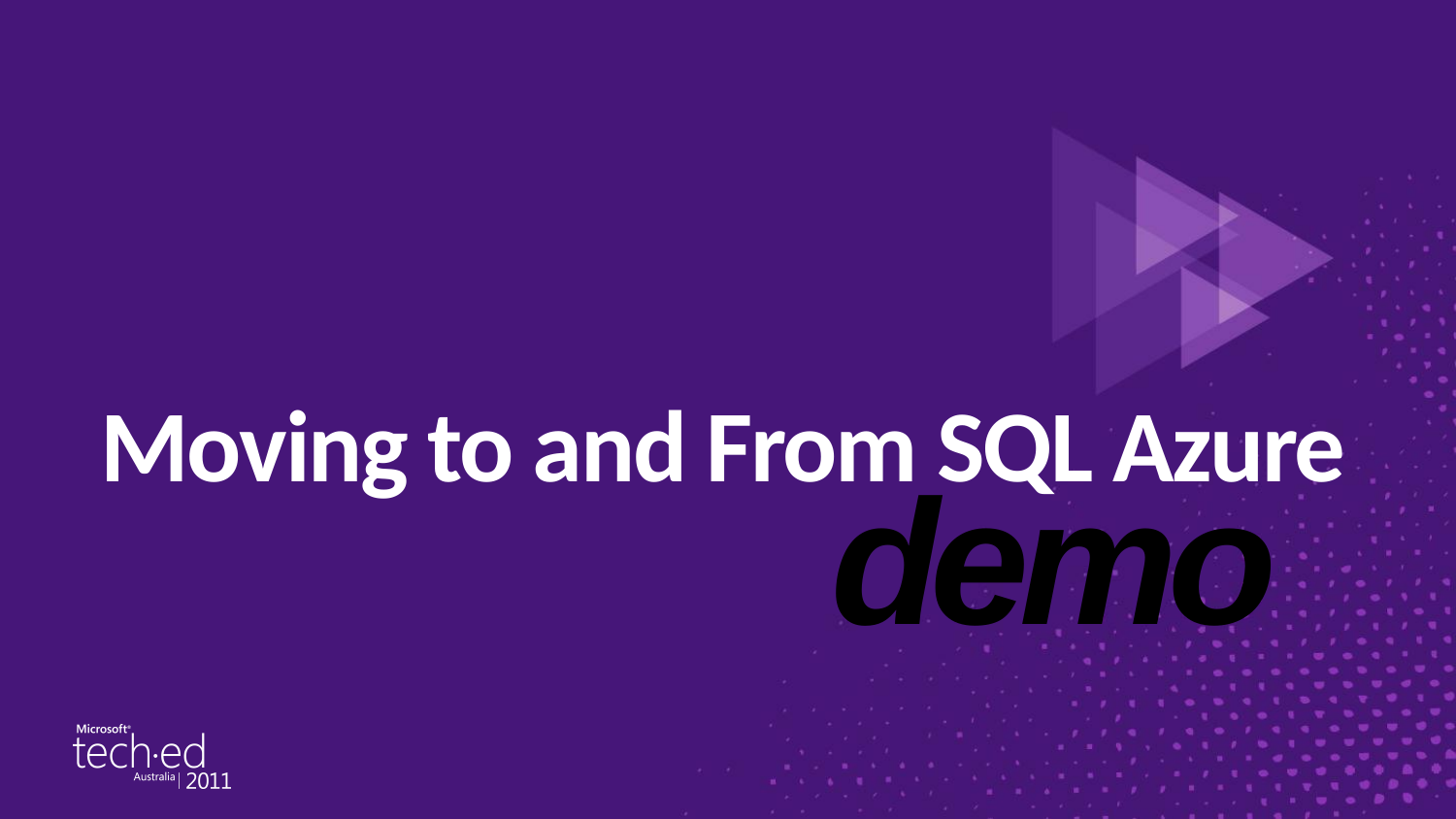

Moving to and From SQL Azure
demo